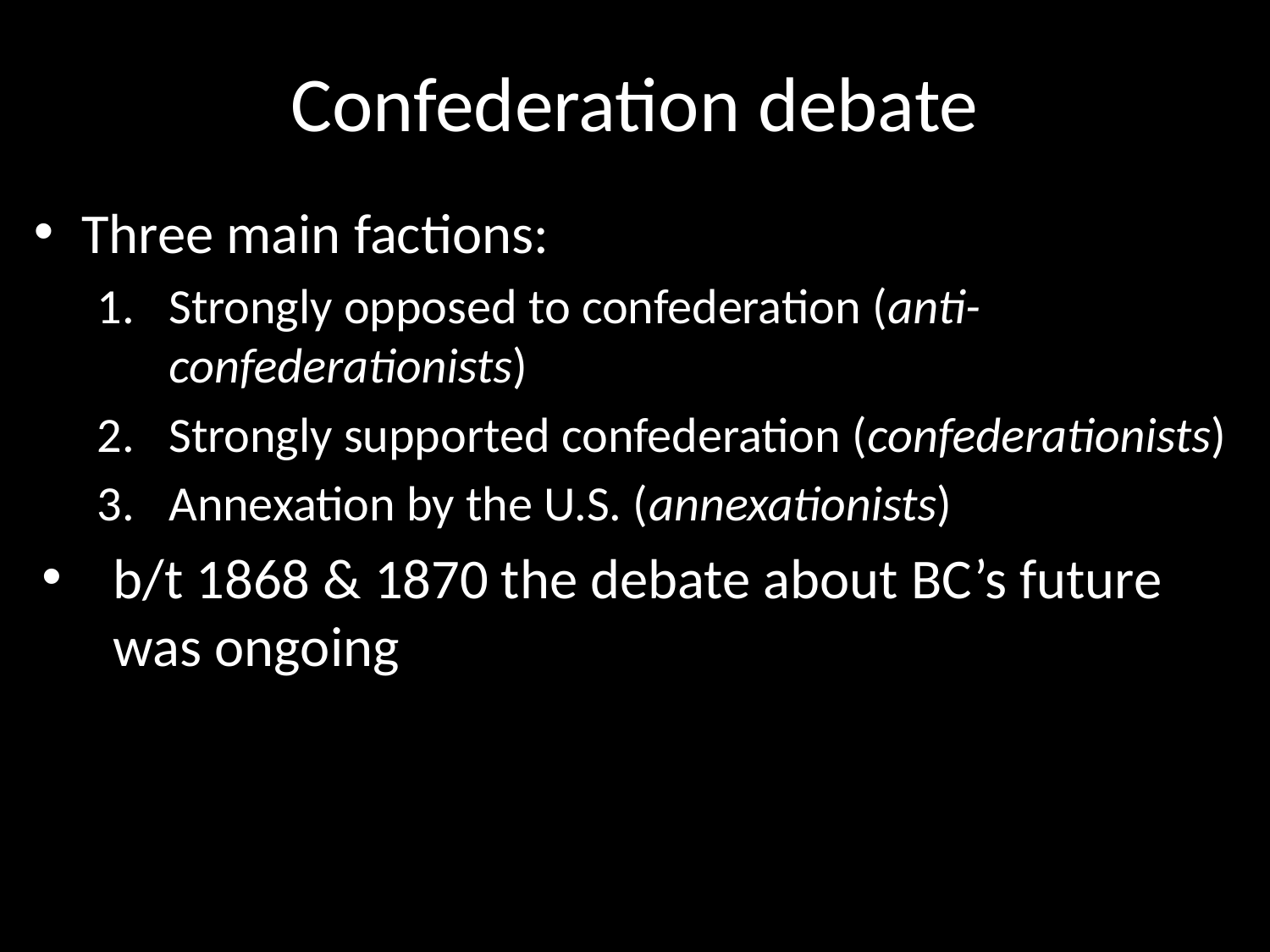

# Confederation debate
Three main factions:
Strongly opposed to confederation (anti-confederationists)
Strongly supported confederation (confederationists)
Annexation by the U.S. (annexationists)
b/t 1868 & 1870 the debate about BC’s future was ongoing